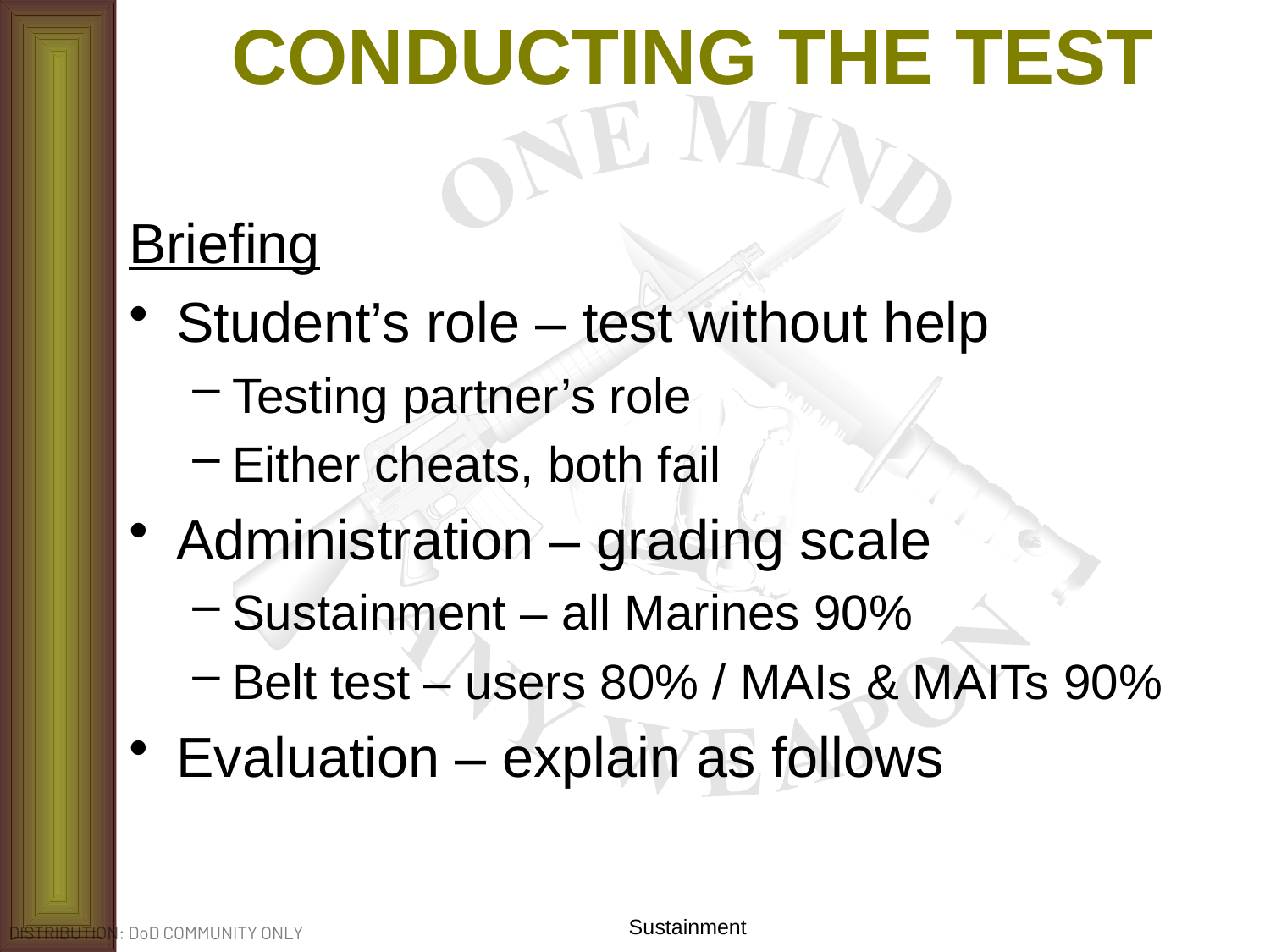

# CONDUCTING THE TEST
Briefing
Student’s role – test without help
Testing partner’s role
Either cheats, both fail
Administration – grading scale
Sustainment – all Marines 90%
Belt test – users 80% / MAIs & MAITs 90%
Evaluation – explain as follows
Sustainment